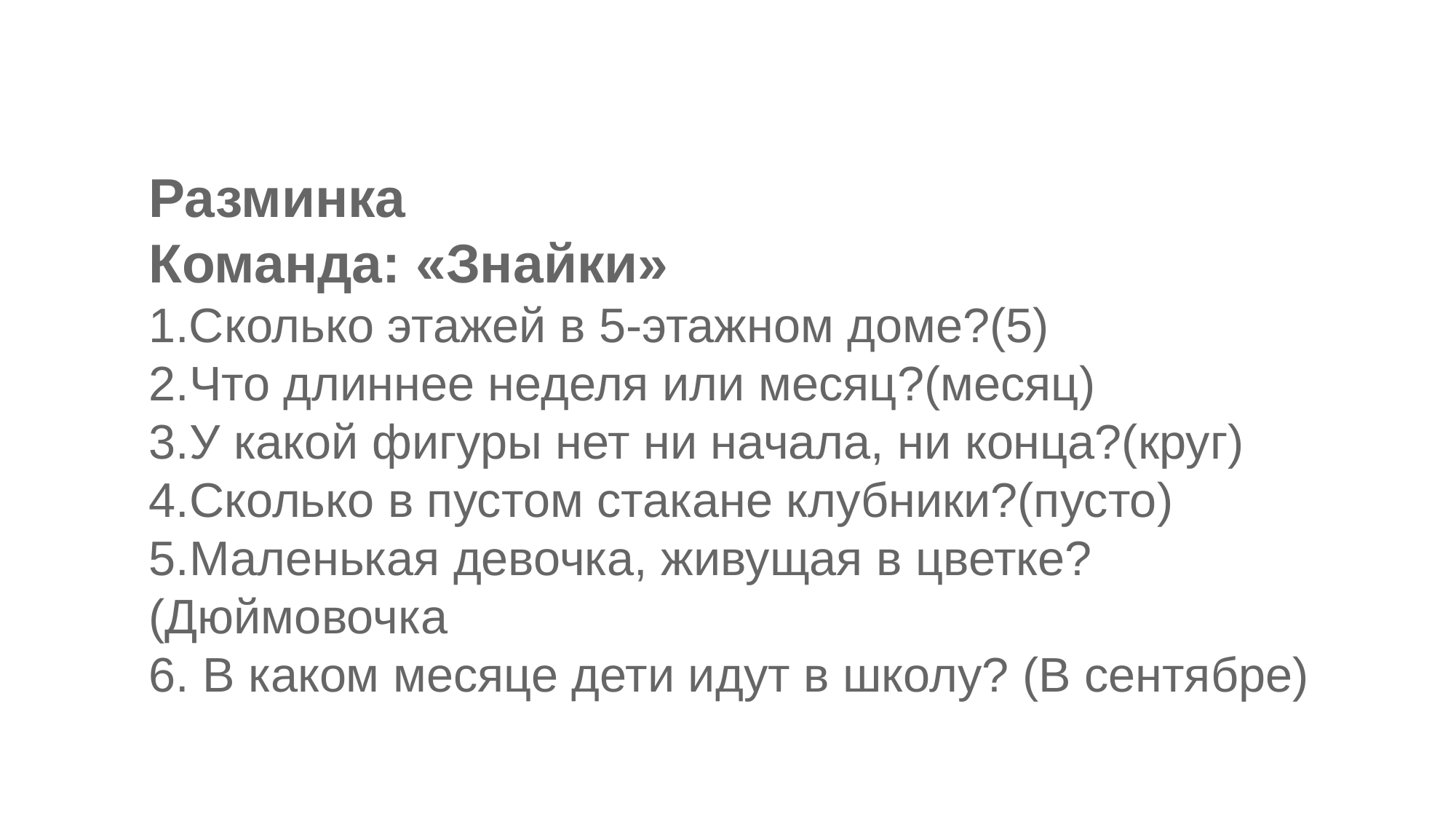

#
Разминка
Команда: «Знайки»
1.Сколько этажей в 5-этажном доме?(5)
Что длиннее неделя или месяц?(месяц)
У какой фигуры нет ни начала, ни конца?(круг)
Сколько в пустом стакане клубники?(пусто)
Маленькая девочка, живущая в цветке? (Дюймовочка
6. В каком месяце дети идут в школу? (В сентябре)